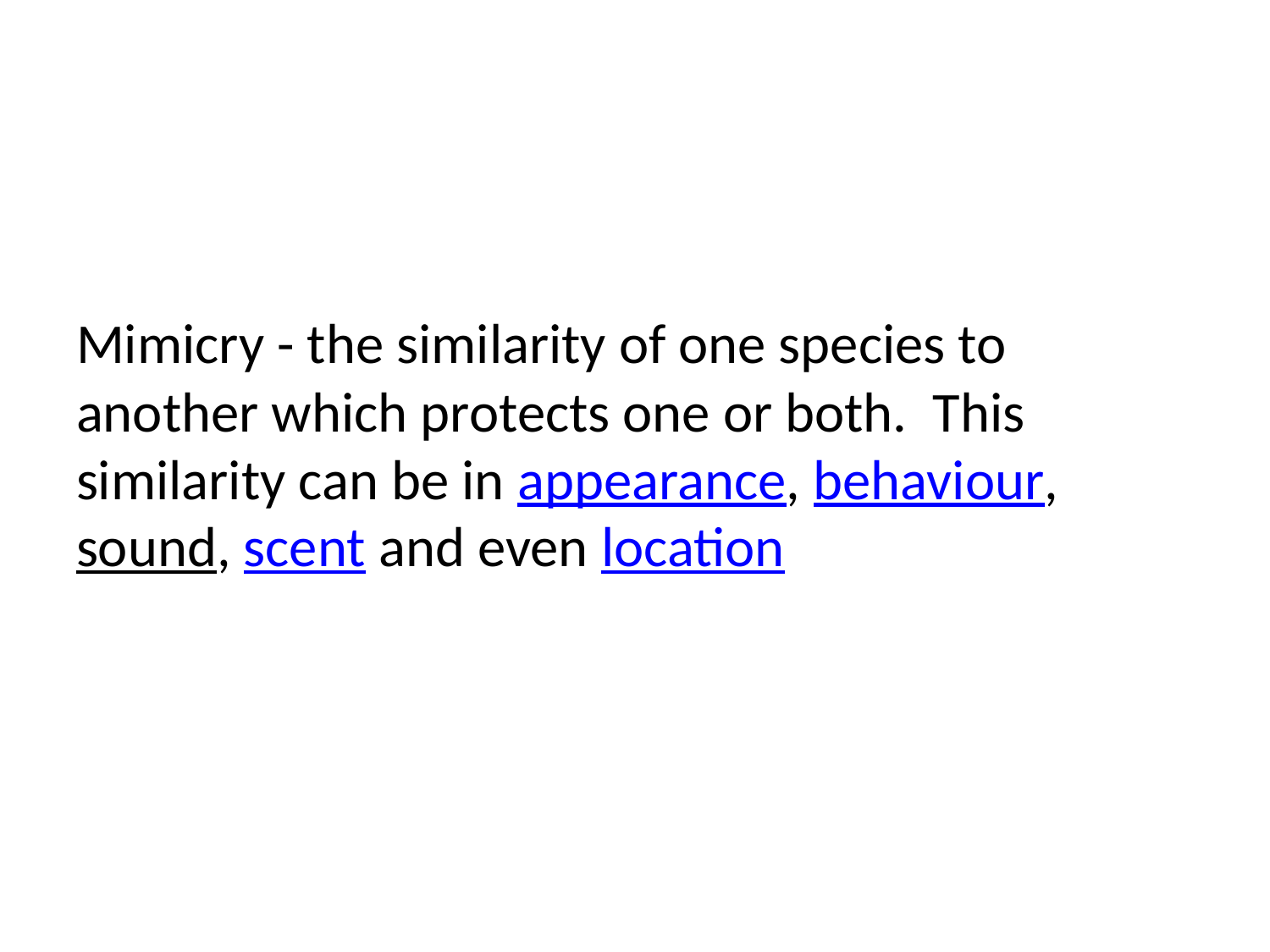

#

Mimicry - the similarity of one species to another which protects one or both.  This similarity can be in appearance, behaviour, sound, scent and even location